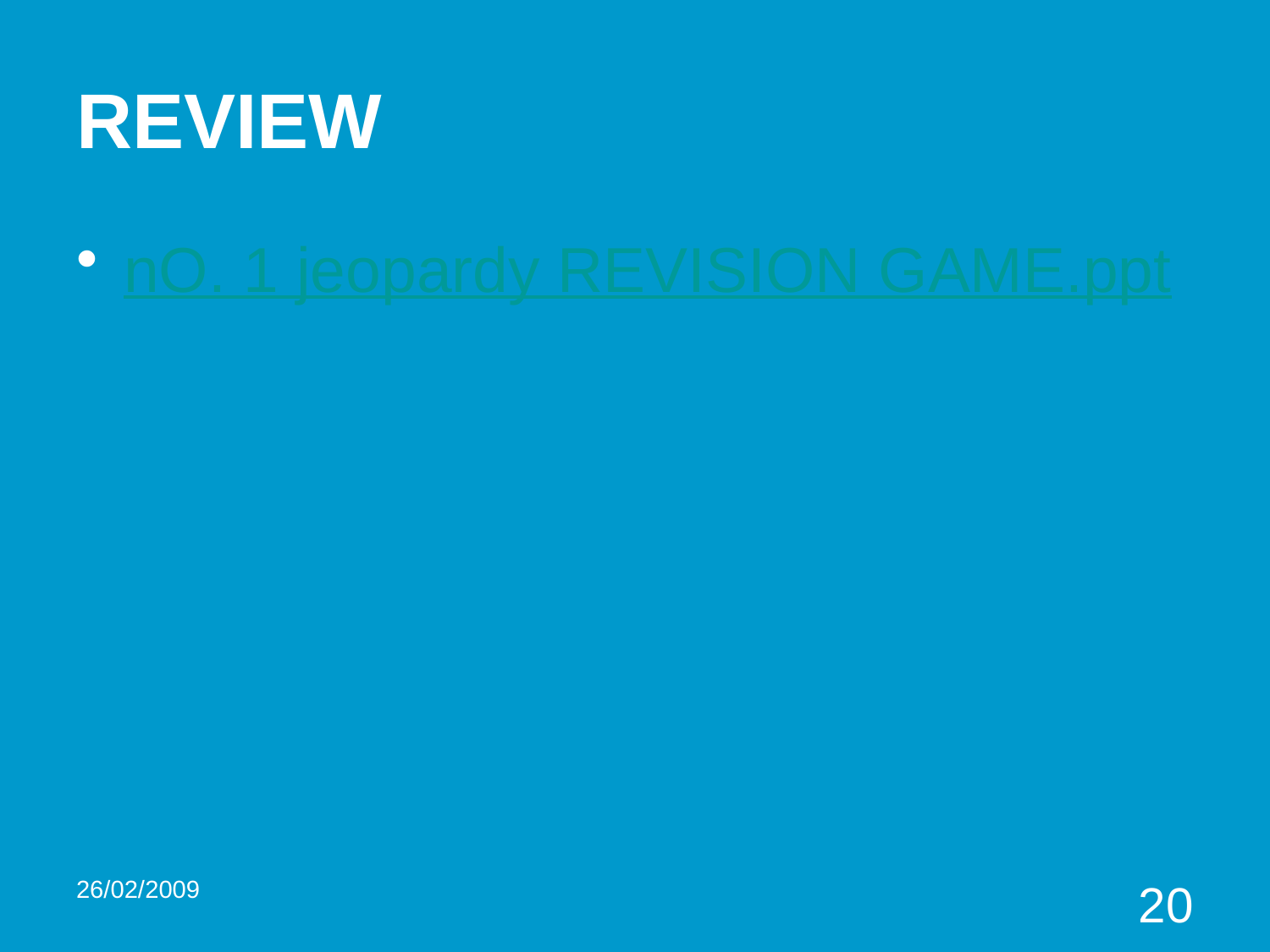

# REVIEW
nO. 1 jeopardy REVISION GAME.ppt
26/02/2009
20